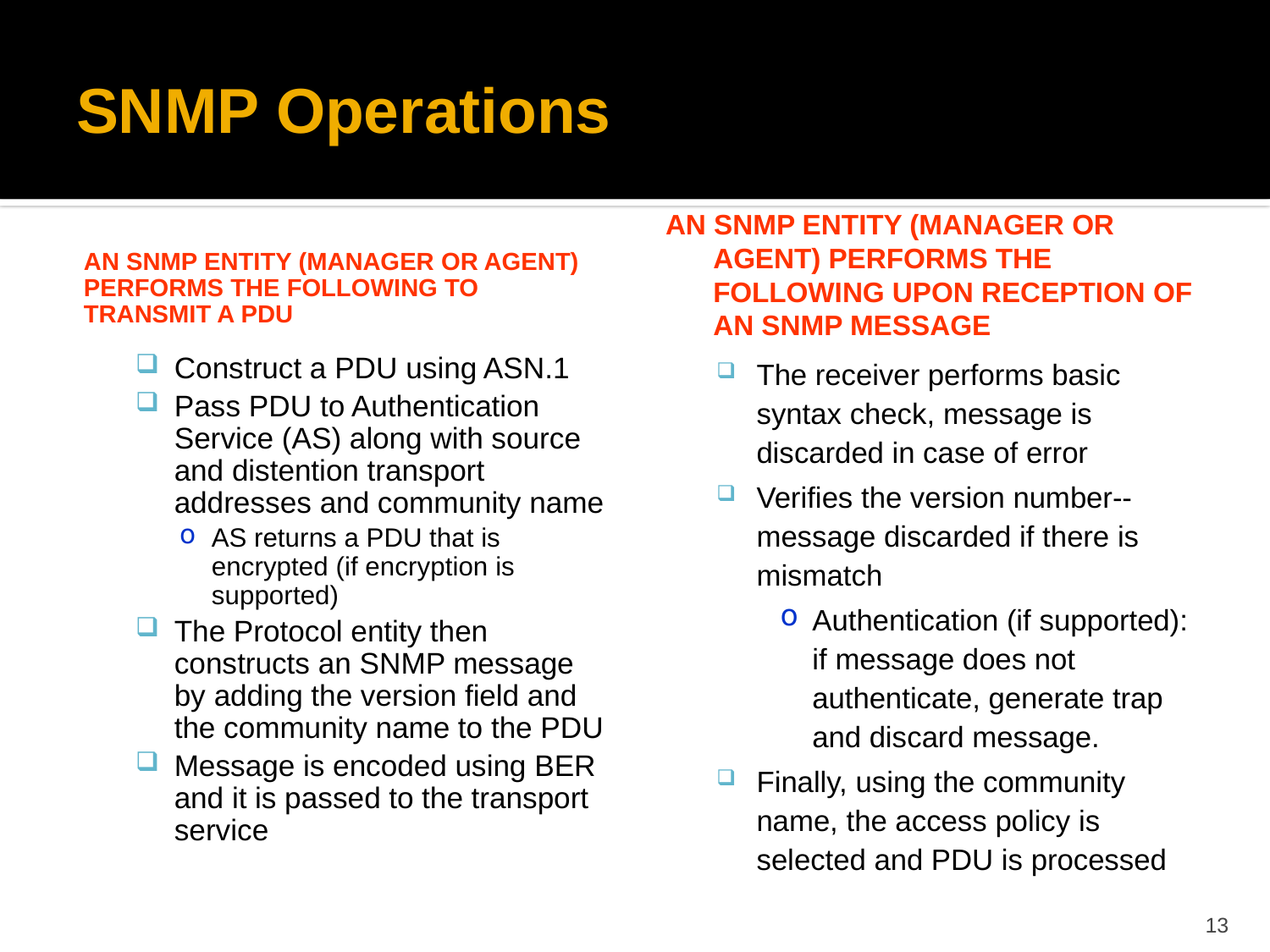

# SNMP Operations
An SNMP entity (manager or agent) performs the following to transmit a PDU
An SNMP entity (manager or agent) performs the following upon reception of an SNMP message

Construct a PDU using ASN.1
Pass PDU to Authentication Service (AS) along with source and distention transport addresses and community name
AS returns a PDU that is encrypted (if encryption is supported)
The Protocol entity then constructs an SNMP message by adding the version field and the community name to the PDU
Message is encoded using BER and it is passed to the transport service
The receiver performs basic syntax check, message is discarded in case of error
Verifies the version number--message discarded if there is mismatch
Authentication (if supported): if message does not authenticate, generate trap and discard message.
Finally, using the community name, the access policy is selected and PDU is processed

13